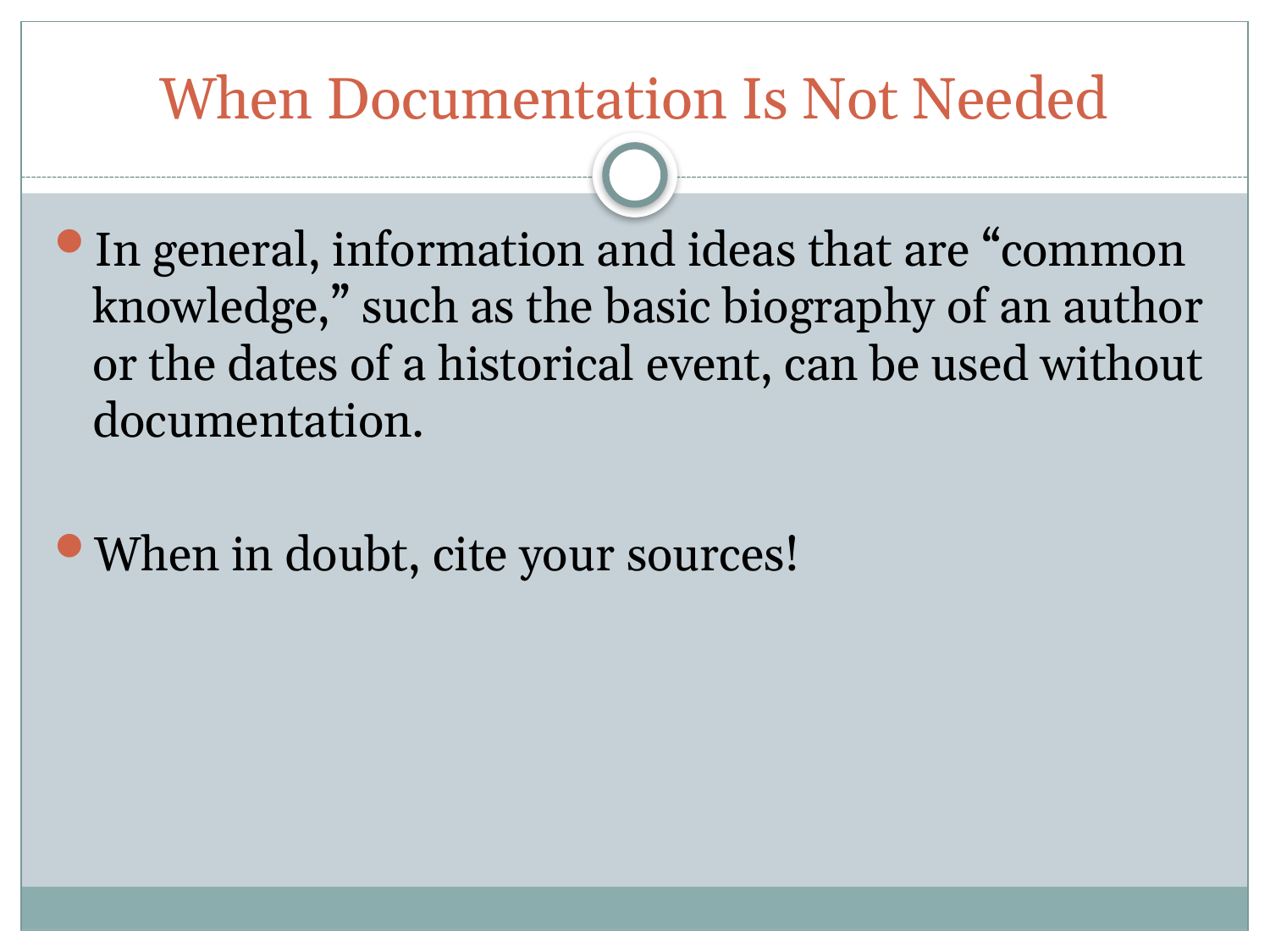

# When Documentation Is Not Needed
In general, information and ideas that are “common knowledge,” such as the basic biography of an author or the dates of a historical event, can be used without documentation.

When in doubt, cite your sources!